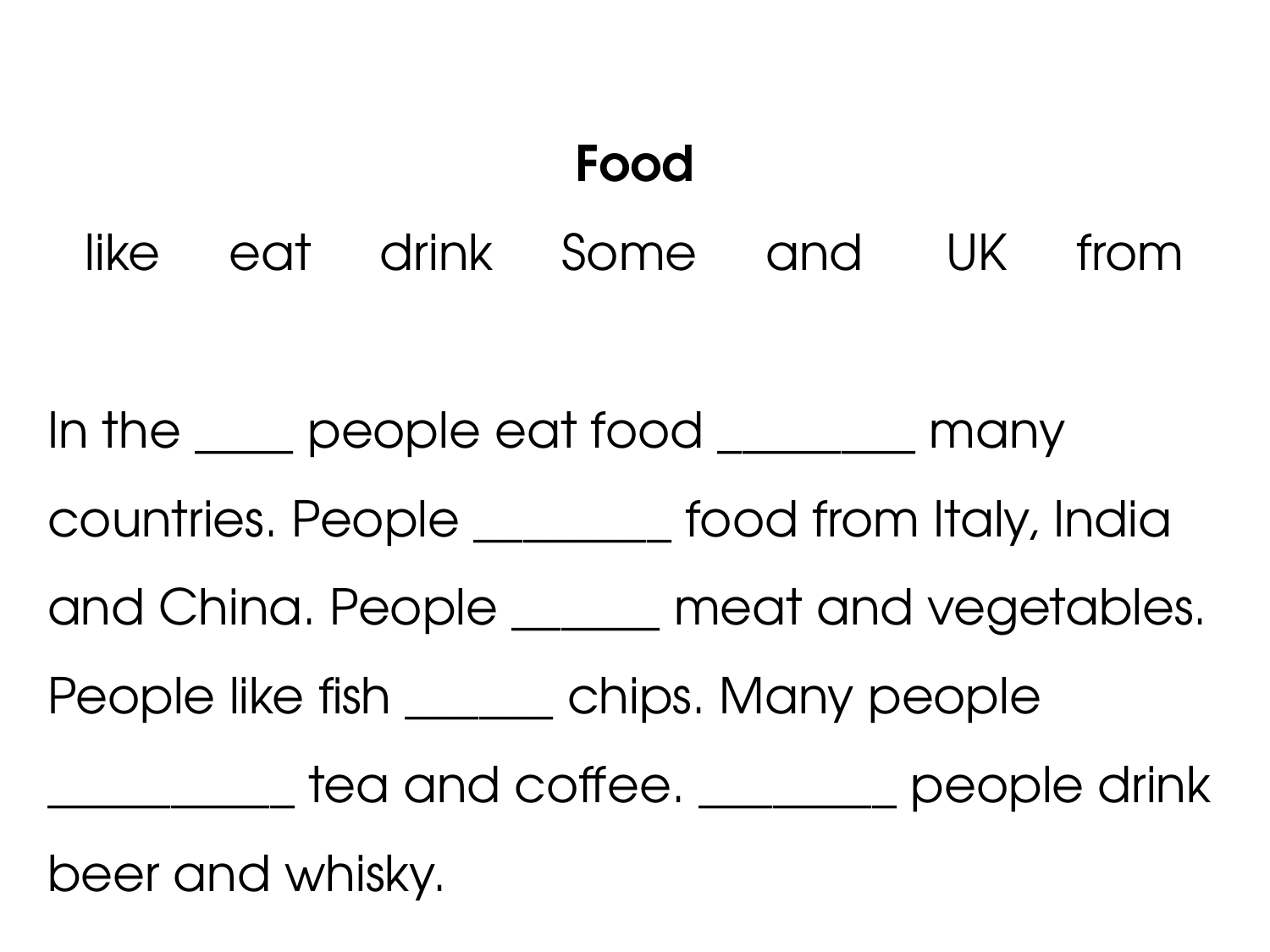

Food
like     eat     drink     Some     and      UK     from

In the ____ people eat food ________ many countries. People ________ food from Italy, India and China. People ______ meat and vegetables. People like fish ______ chips. Many people __________ tea and coffee. ________ people drink beer and whisky.